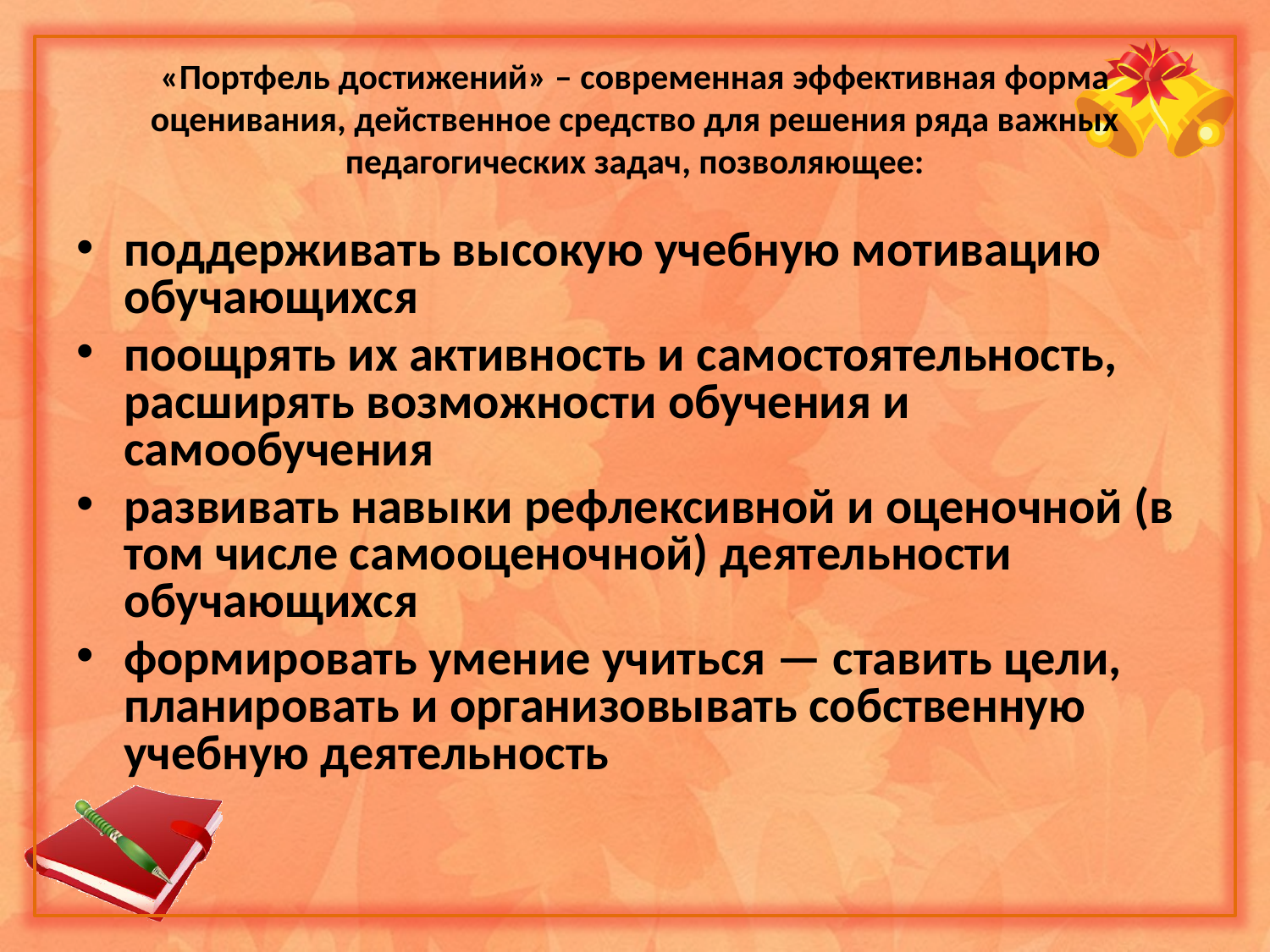

«Портфель достижений» – современная эффективная форма оценивания, действенное средство для решения ряда важных педагогических задач, позволяющее:
поддерживать высокую учебную мотивацию обучающихся
поощрять их активность и самостоятельность, расширять возможности обучения и самообучения
развивать навыки рефлексивной и оценочной (в том числе самооценочной) деятельности обучающихся
формировать умение учиться — ставить цели, планировать и организовывать собственную учебную деятельность